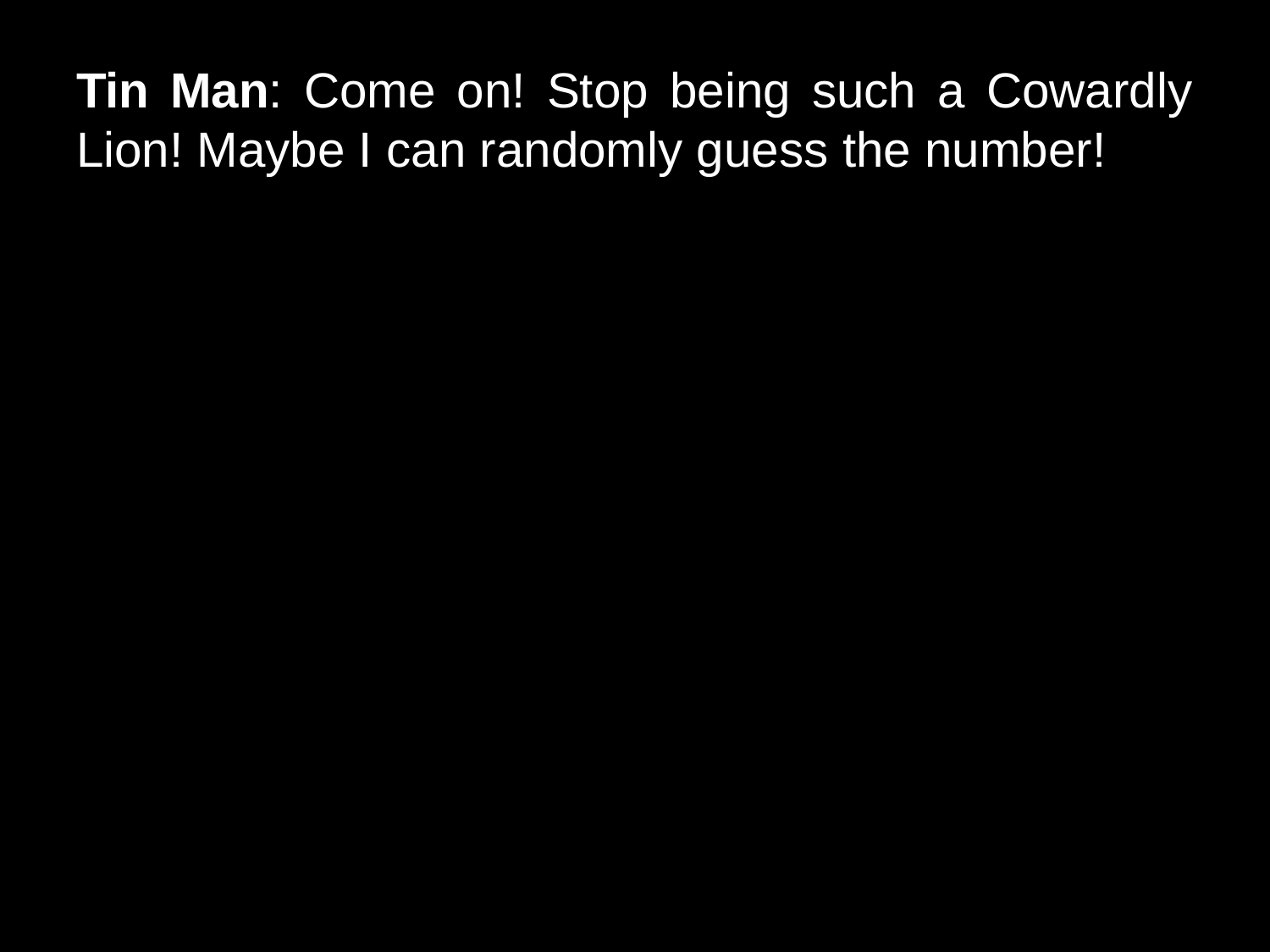

# Tin Man: Come on! Stop being such a Cowardly Lion! Maybe I can randomly guess the number!